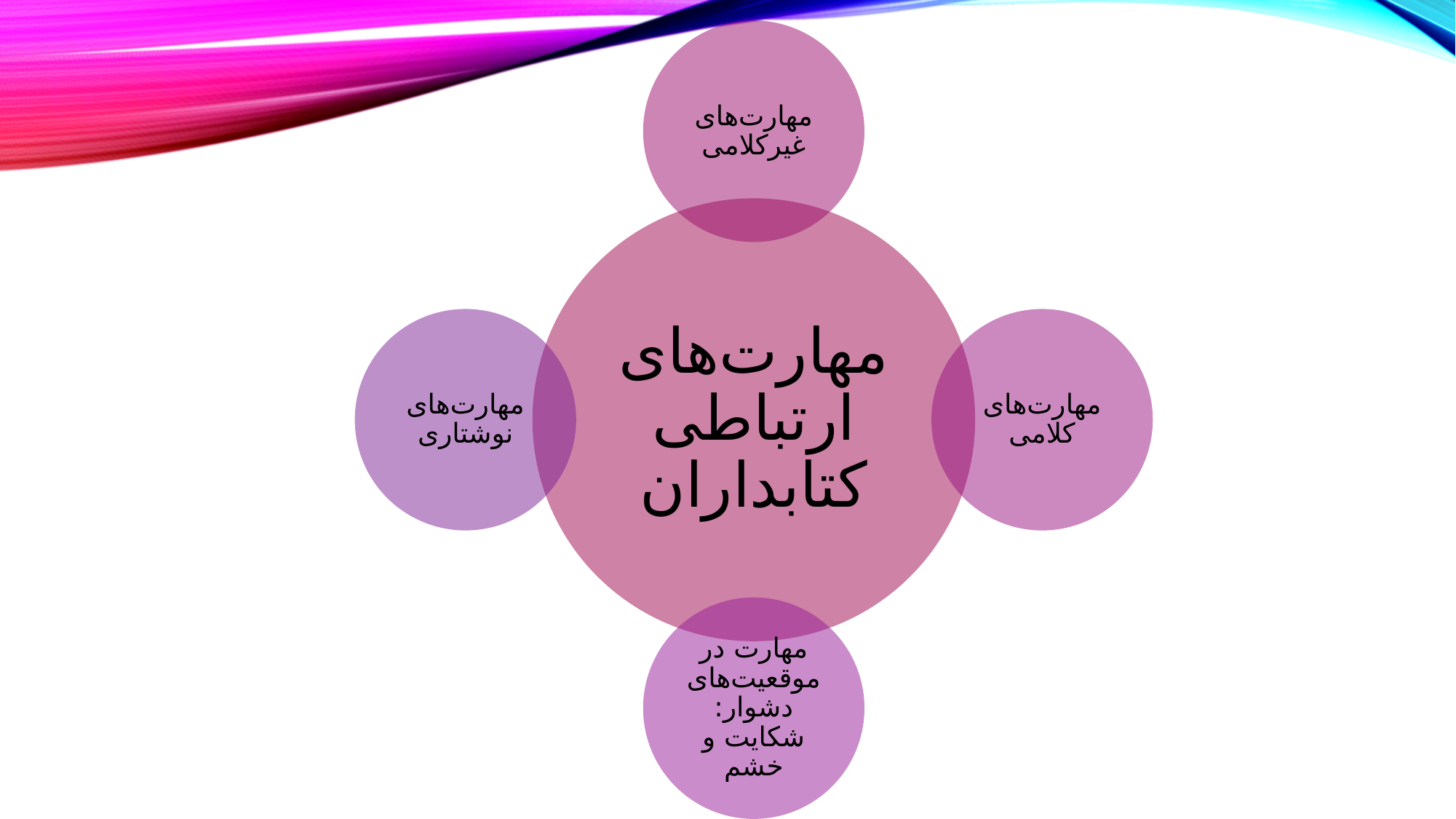

مهارت‌های ارتباطی کتابداران
مهارت‌های غیرکلامی
مهارت‌های کلامی
مهارت در موقعیت‌های دشوار: شکایت و خشم
مهارت‌های نوشتاری